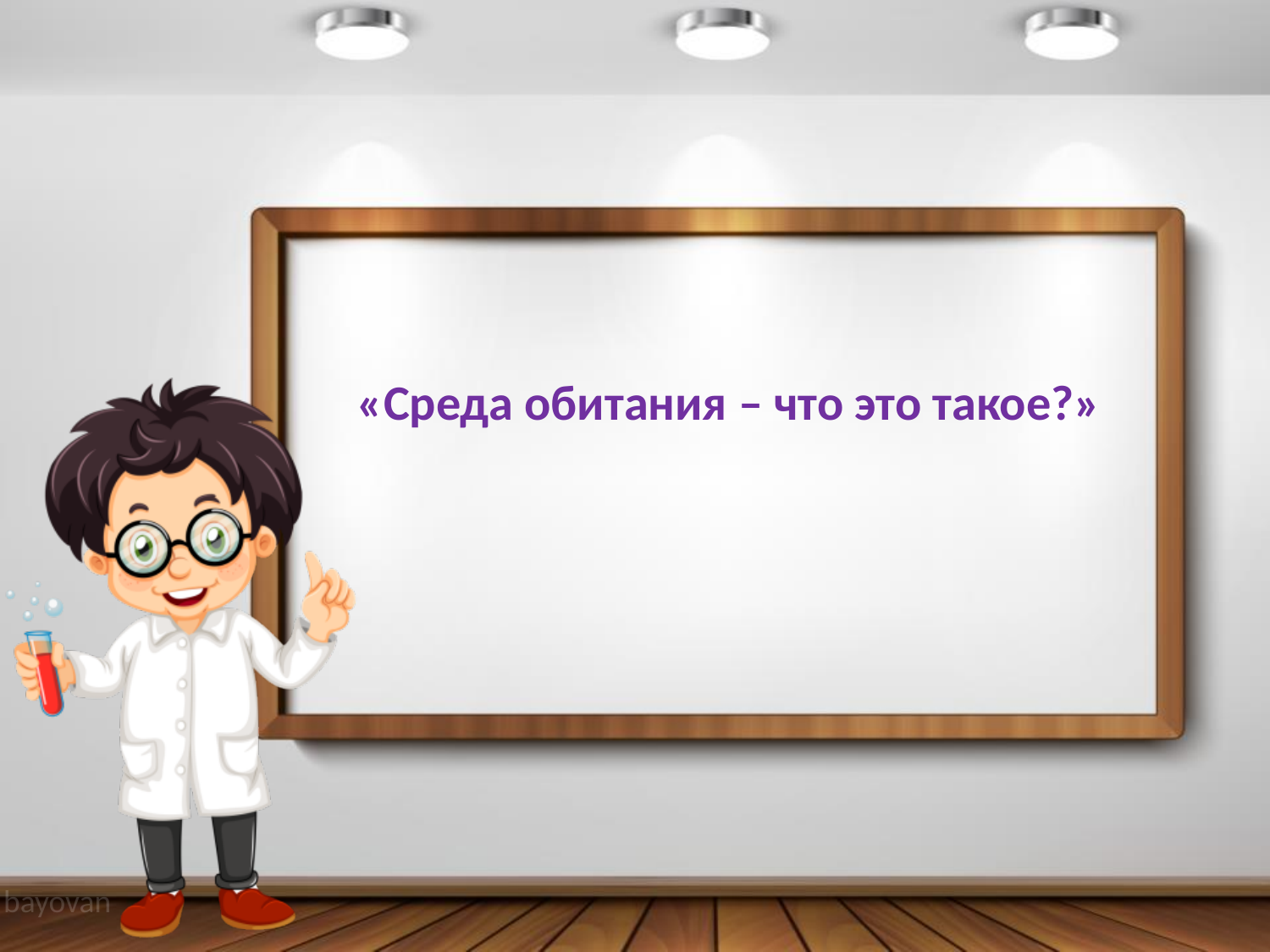

# «Среда обитания – что это такое?»